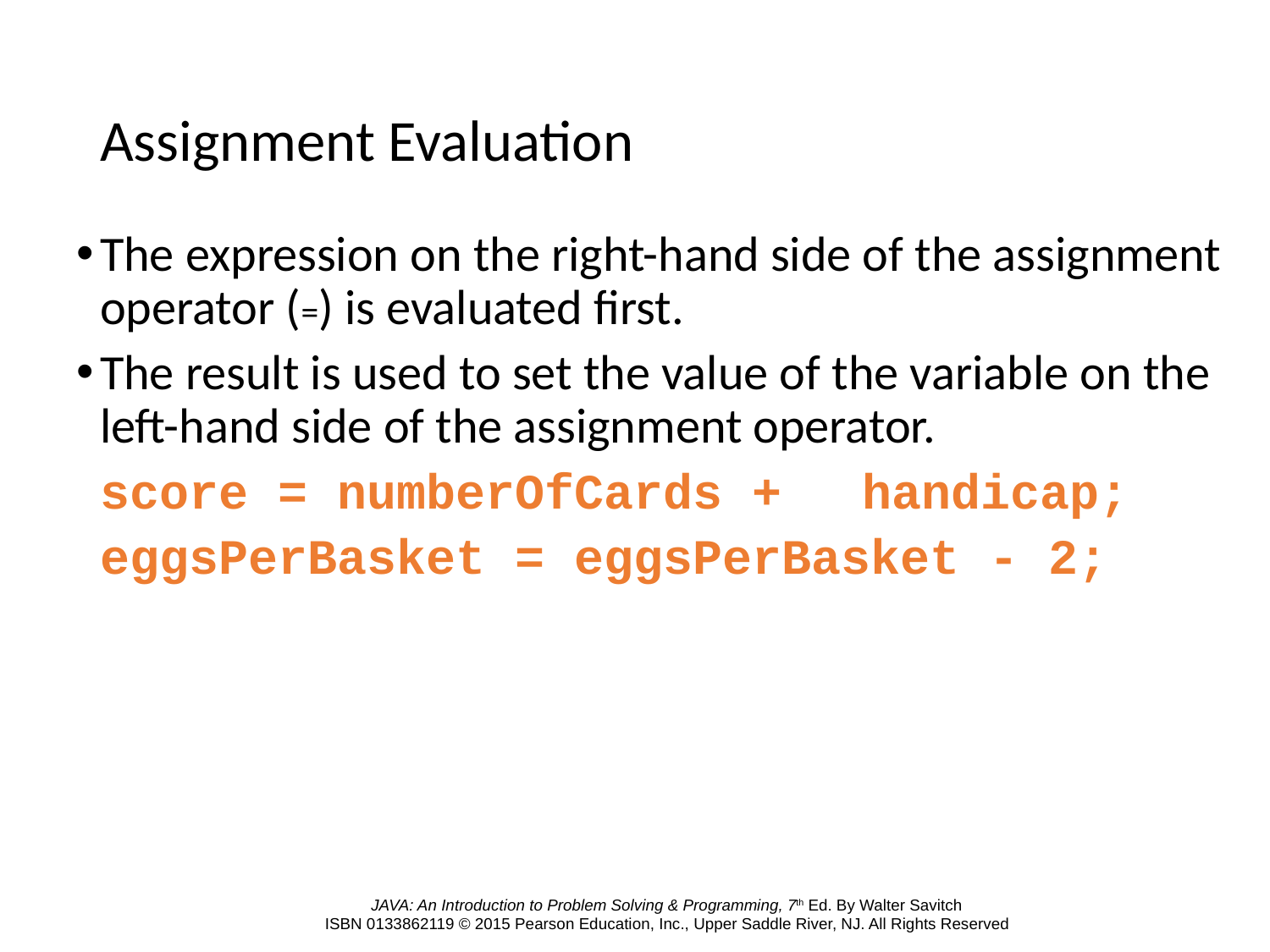

# Assignment Evaluation
The expression on the right-hand side of the assignment operator (=) is evaluated first.
The result is used to set the value of the variable on the left-hand side of the assignment operator.
	score = numberOfCards + 	handicap;
	eggsPerBasket = eggsPerBasket - 2;